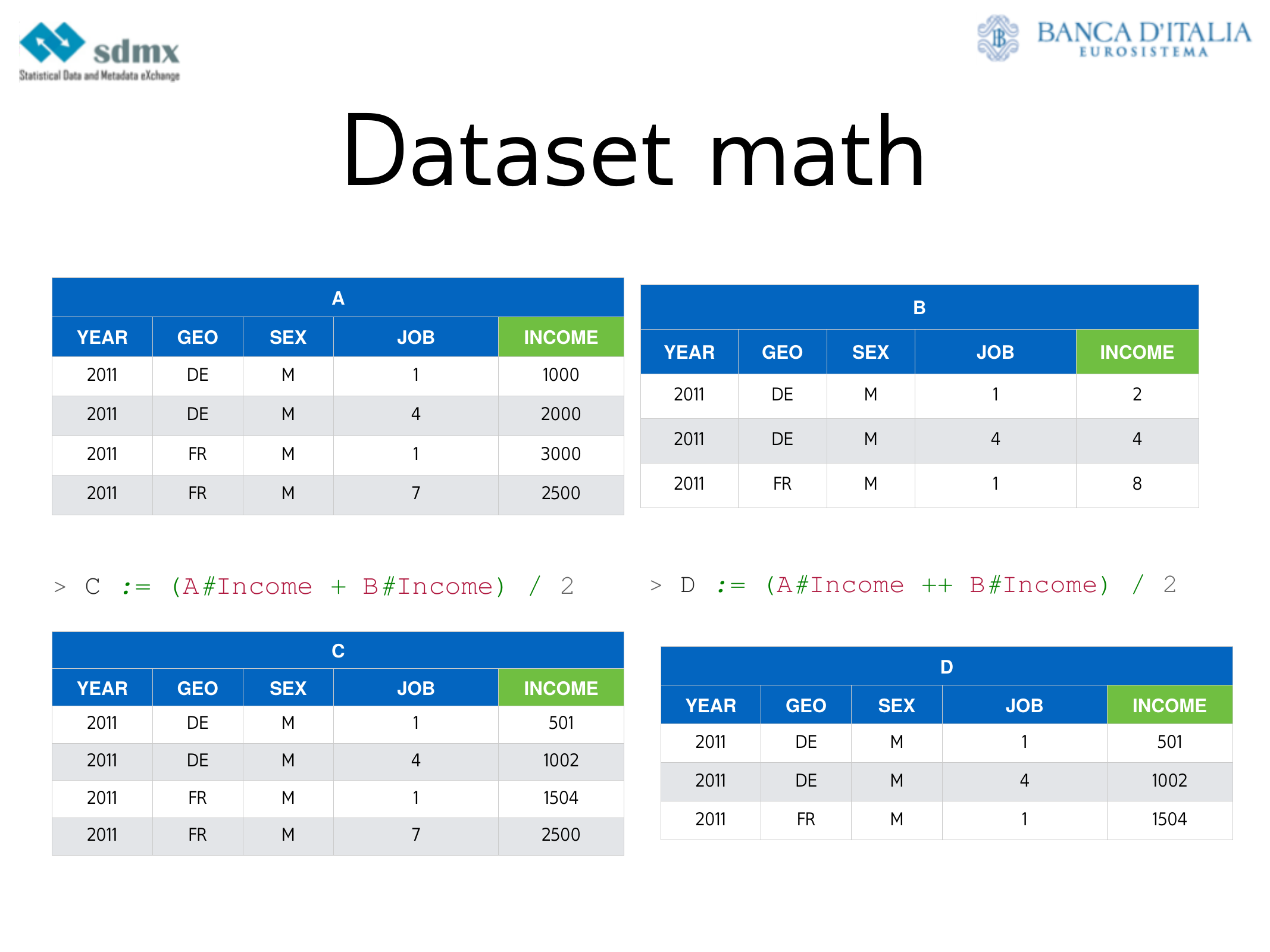

# Dataset math
| A |  |  |  |  |
| --- | --- | --- | --- | --- |
| YEAR | GEO | SEX | JOB | INCOME |
| 2011 | DE | M | 1 | 1000 |
| 2011 | DE | M | 4 | 2000 |
| 2011 | FR | M | 1 | 3000 |
| 2011 | FR | M | 7 | 2500 |
| B |  |  |  |  |
| --- | --- | --- | --- | --- |
| YEAR | GEO | SEX | JOB | INCOME |
| 2011 | DE | M | 1 | 2 |
| 2011 | DE | M | 4 | 4 |
| 2011 | FR | M | 1 | 8 |

> C := (A#Income + B#Income) / 2

> D := (A#Income ++ B#Income) / 2
| C |  |  |  |  |
| --- | --- | --- | --- | --- |
| YEAR | GEO | SEX | JOB | INCOME |
| 2011 | DE | M | 1 | 501 |
| 2011 | DE | M | 4 | 1002 |
| 2011 | FR | M | 1 | 1504 |
| 2011 | FR | M | 7 | 2500 |
| D |  |  |  |  |
| --- | --- | --- | --- | --- |
| YEAR | GEO | SEX | JOB | INCOME |
| 2011 | DE | M | 1 | 501 |
| 2011 | DE | M | 4 | 1002 |
| 2011 | FR | M | 1 | 1504 |
32